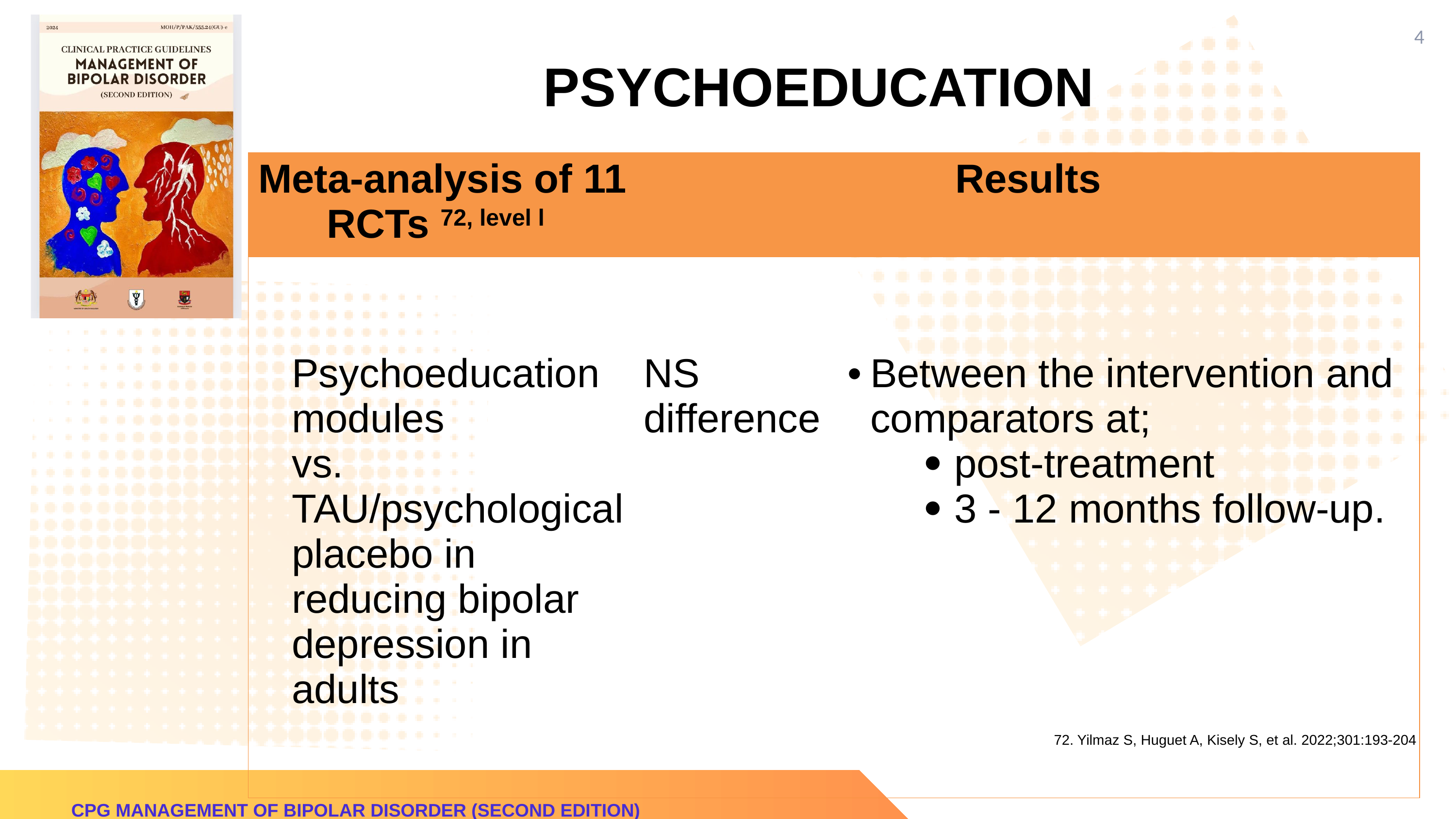

4
PSYCHOEDUCATION

| Meta-analysis of 11 RCTs 72, level l | Results |  |
| --- | --- | --- |
| Psychoeducation modules vs. TAU/psychological placebo in reducing bipolar depression in adults | NS difference | Between the intervention and comparators at; • post-treatment • 3 - 12 months follow-up. |

72. Yilmaz S, Huguet A, Kisely S, et al. 2022;301:193-204

CPG MANAGEMENT OF BIPOLAR DISORDER (SECOND EDITION)